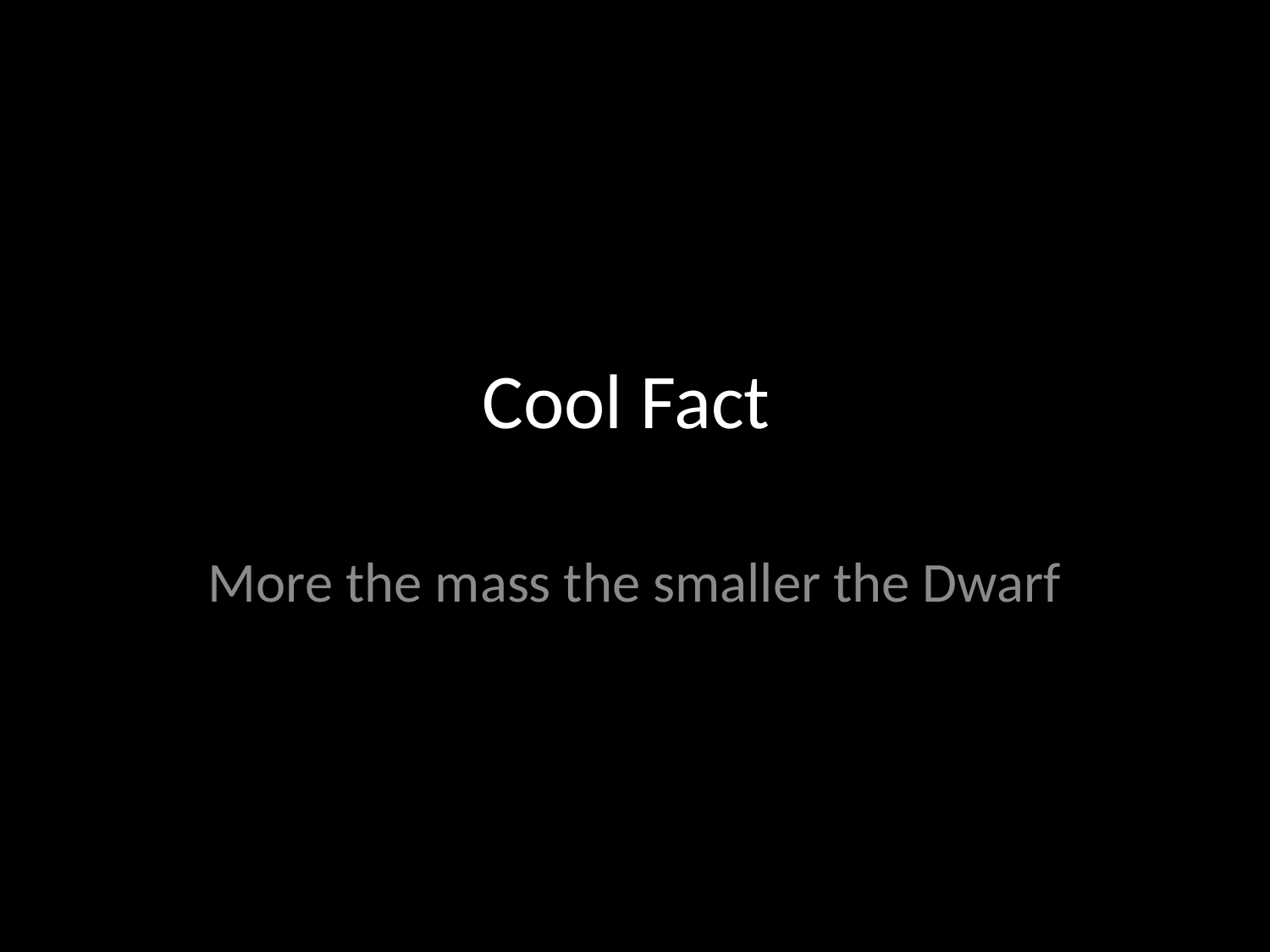

# Cool Fact
More the mass the smaller the Dwarf